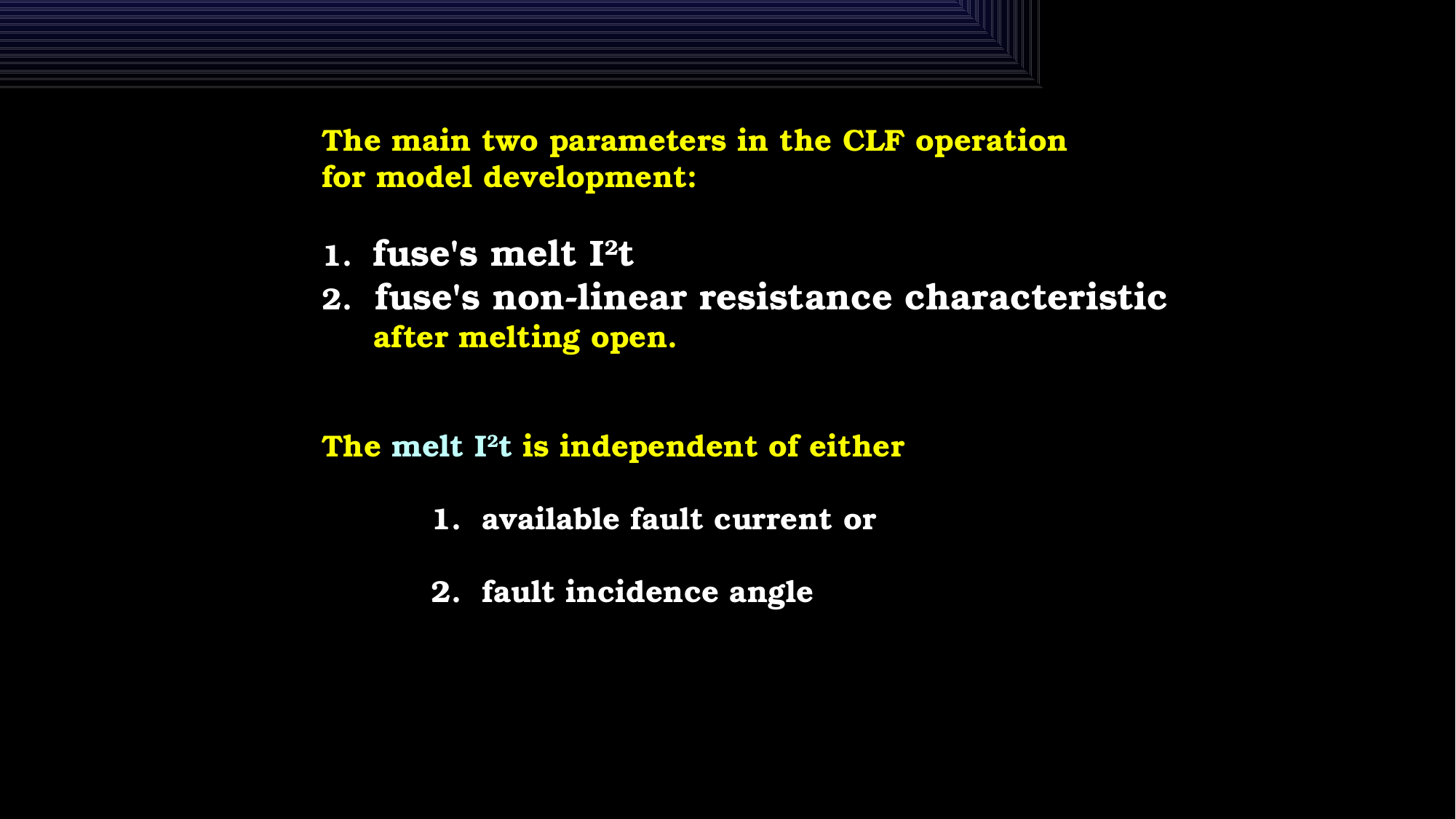

The main two parameters in the CLF operation
for model development:

1.  fuse's melt I2t
2.  fuse's non-linear resistance characteristic
     after melting open.

The melt I2t is independent of either

	1.  available fault current or

	2.  fault incidence angle